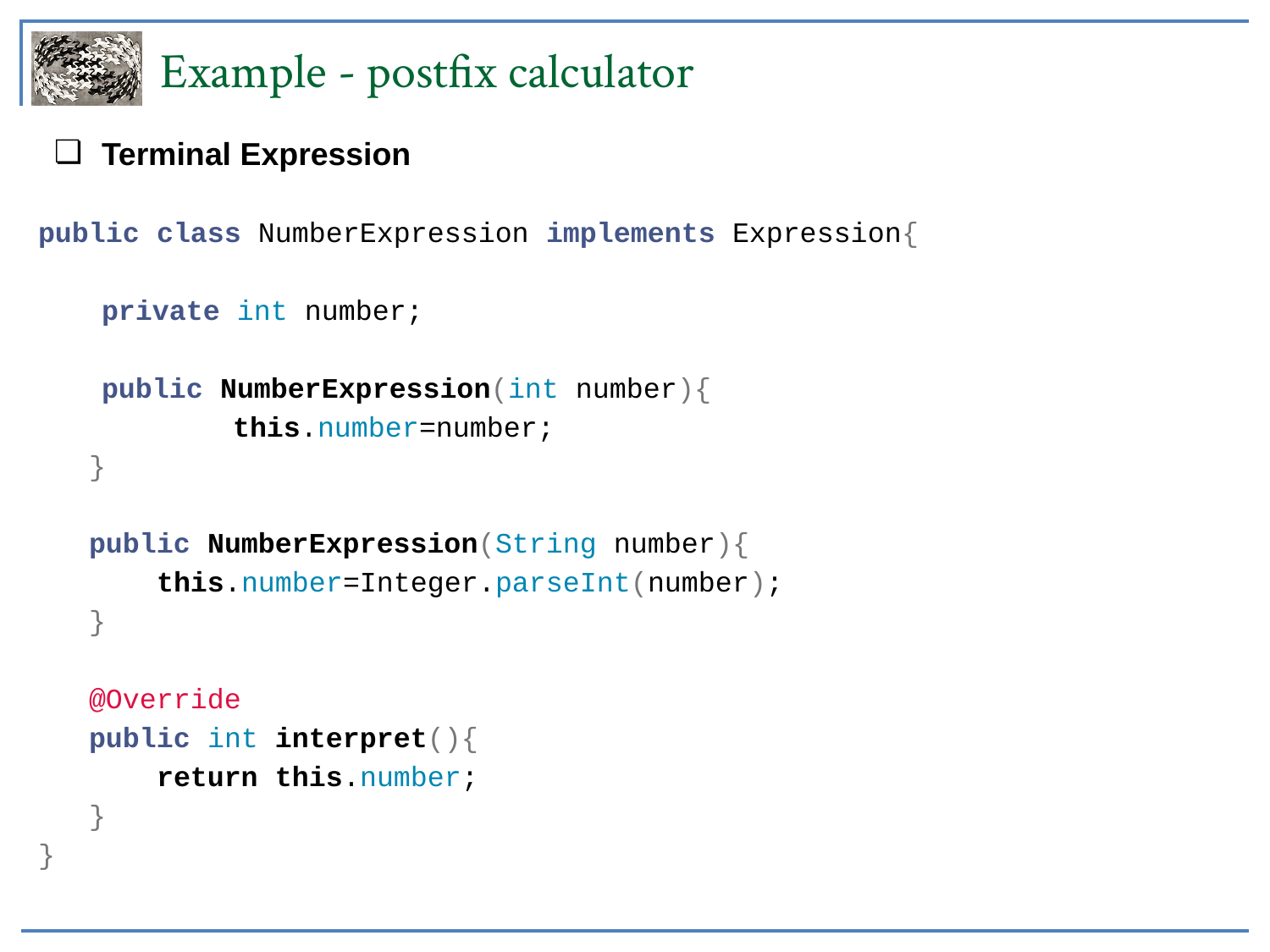

Example - postfix calculator

Terminal Expression

public class NumberExpression implements Expression{

private int number;

public NumberExpression(int number){
   	    this.number=number;
   }

   public NumberExpression(String number){
       this.number=Integer.parseInt(number);
   }

   @Override
   public int interpret(){
       return this.number;
   }
}